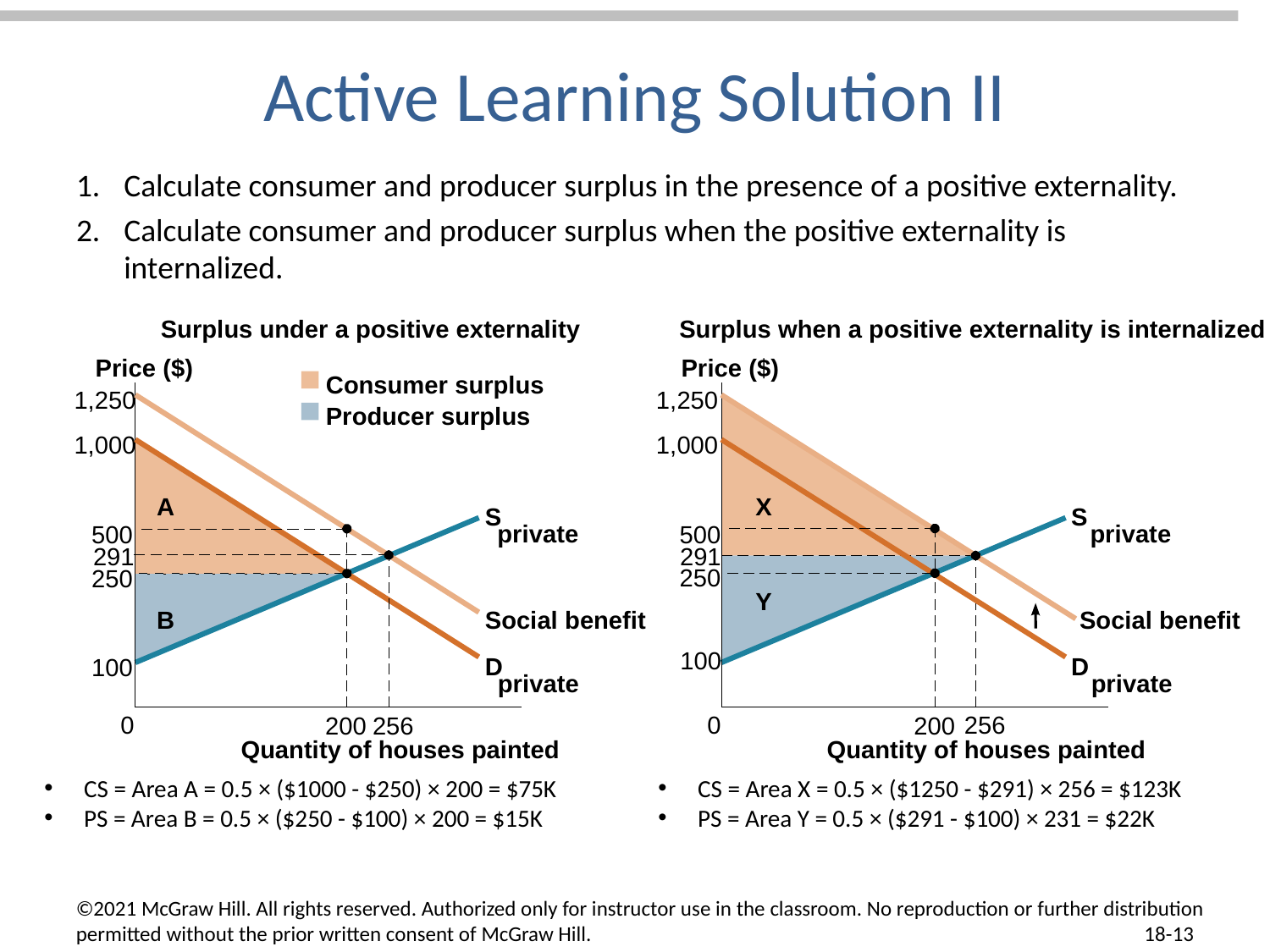

# Active Learning Solution II
Calculate consumer and producer surplus in the presence of a positive externality.
Calculate consumer and producer surplus when the positive externality is internalized.
Surplus under a positive externality
Surplus when a positive externality is internalized
Price ($)

1,250

1,000

S

private
291

Social benefit

D

private

0
256
Quantity of houses painted
Price ($)
Consumer surplus

A

1,250

X

Y
Producer surplus

B
1,000

S

private
500

250
500

250
291

Social benefit

100

D
100

private

0
200
256
200
Quantity of houses painted
CS = Area A = 0.5 × ($1000 - $250) × 200 = $75K
PS = Area B = 0.5 × ($250 - $100) × 200 = $15K
CS = Area X = 0.5 × ($1250 - $291) × 256 = $123K
PS = Area Y = 0.5 × ($291 - $100) × 231 = $22K